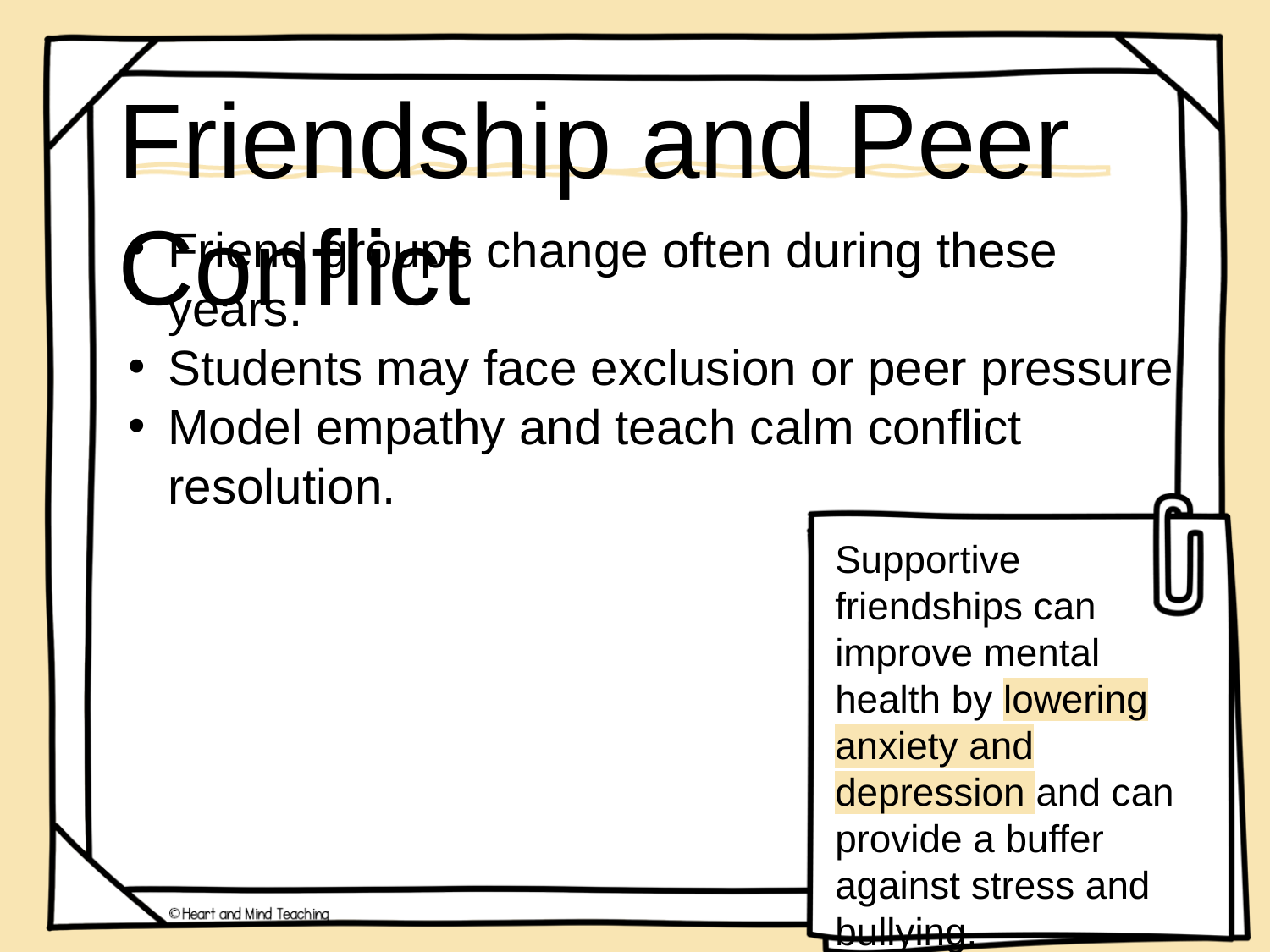

Friendship and Peer Conflict
Friend groups change often during these years.
Students may face exclusion or peer pressure.
Model empathy and teach calm conflict resolution.
Supportive friendships can improve mental health by lowering anxiety and depression and can provide a buffer against stress and bullying.